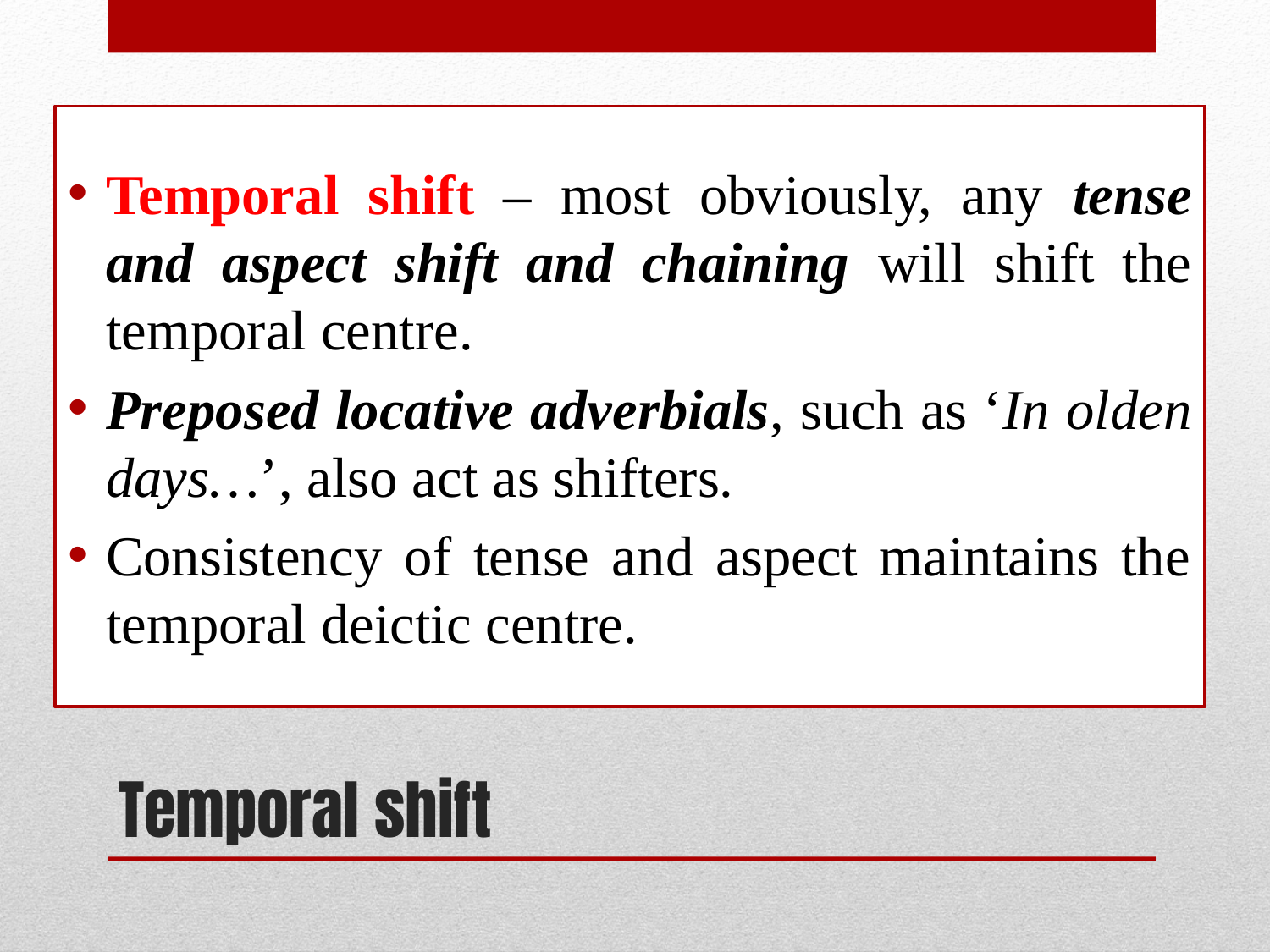

Temporal shift – most obviously, any tense and aspect shift and chaining will shift the temporal centre.
Preposed locative adverbials, such as ‘In olden days…’, also act as shifters.
Consistency of tense and aspect maintains the temporal deictic centre.
# Temporal shift